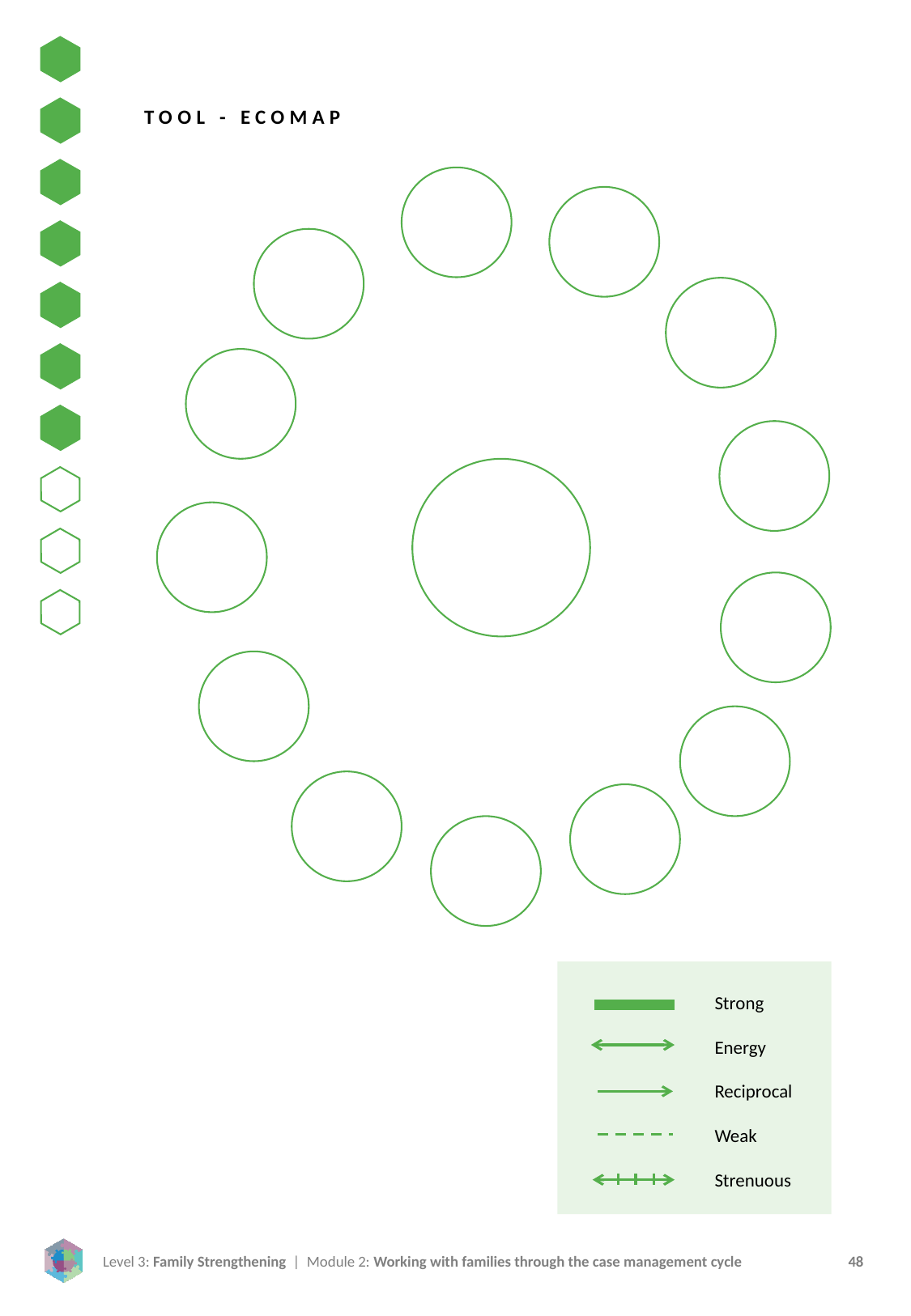

TOOL - ECOMAP

Strong

Energy

Reciprocal

Weak

Strenuous